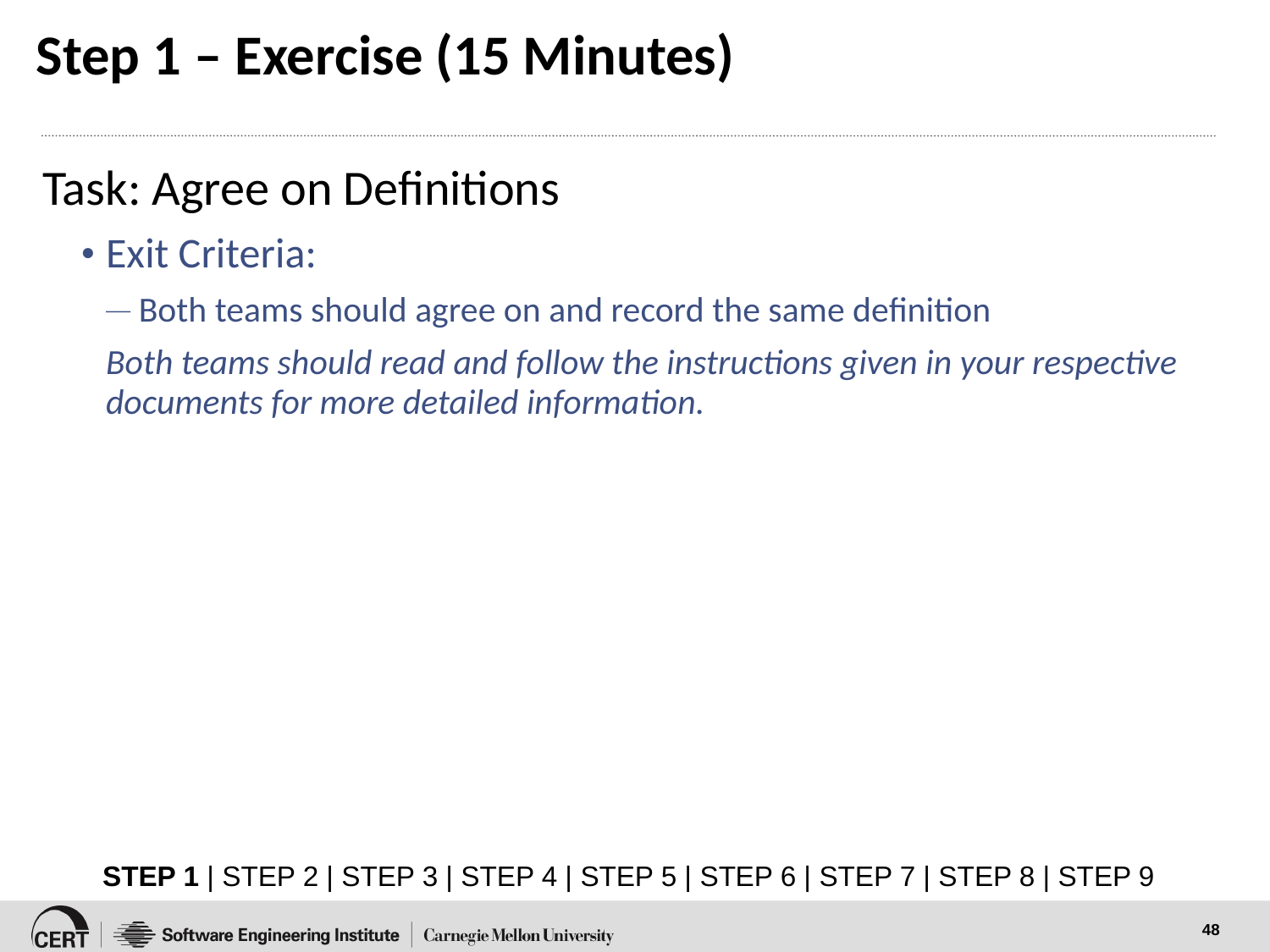

# Step 1 – Exercise (15 Minutes)
Task: Agree on Definitions
Exit Criteria:
 Both teams should agree on and record the same definition
Both teams should read and follow the instructions given in your respective documents for more detailed information.
STEP 1 | STEP 2 | STEP 3 | STEP 4 | STEP 5 | STEP 6 | STEP 7 | STEP 8 | STEP 9